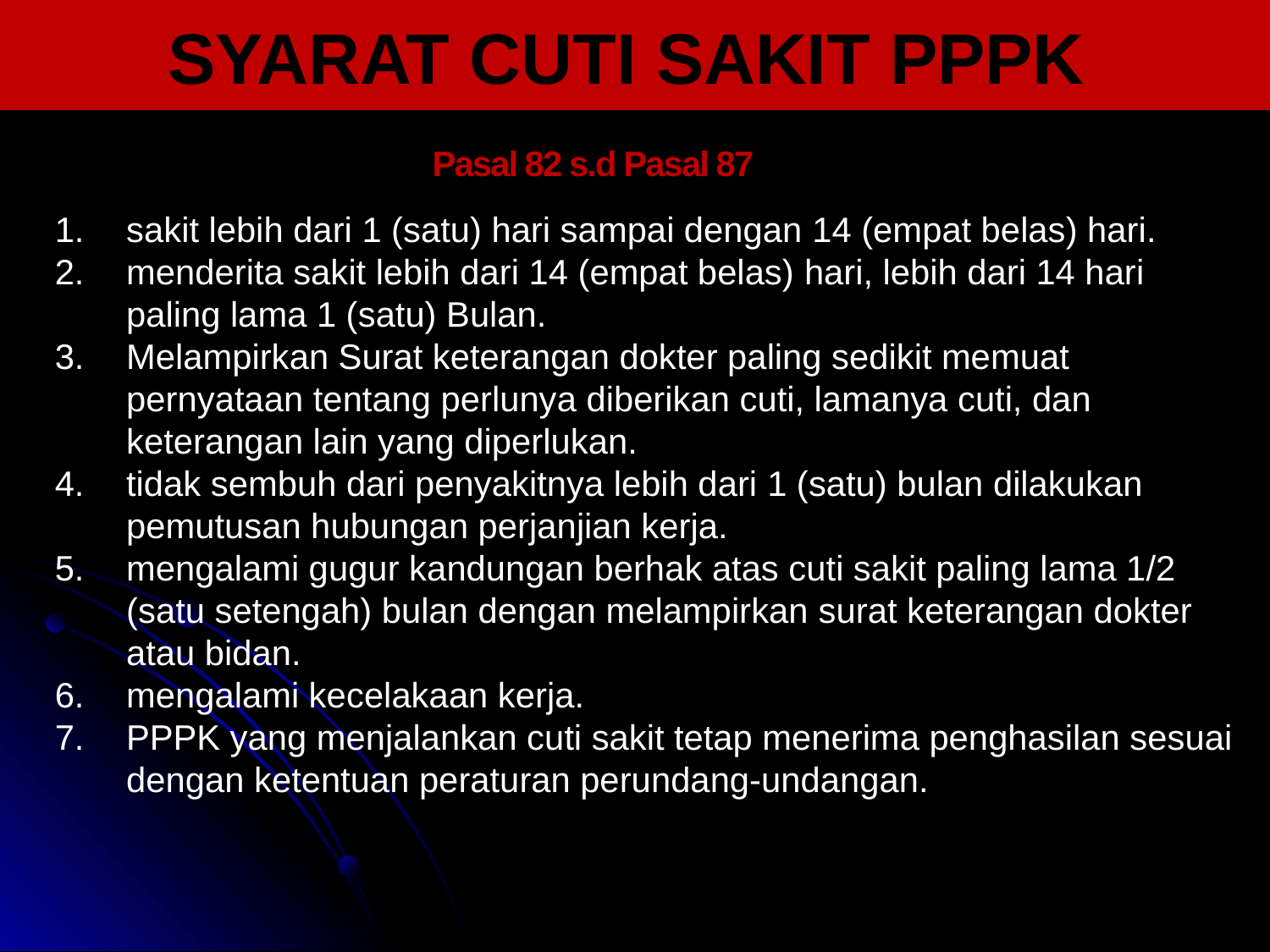

Pasal 82

SYARAT CUTI SAKIT PPPK
Pasal 82 s.d Pasal 87
sakit lebih dari 1 (satu) hari sampai dengan 14 (empat belas) hari.
menderita sakit lebih dari 14 (empat belas) hari, lebih dari 14 hari paling lama 1 (satu) Bulan.
Melampirkan Surat keterangan dokter paling sedikit memuat pernyataan tentang perlunya diberikan cuti, lamanya cuti, dan keterangan lain yang diperlukan.
tidak sembuh dari penyakitnya lebih dari 1 (satu) bulan dilakukan pemutusan hubungan perjanjian kerja.
mengalami gugur kandungan berhak atas cuti sakit paling lama 1/2 (satu setengah) bulan dengan melampirkan surat keterangan dokter atau bidan.
mengalami kecelakaan kerja.
PPPK yang menjalankan cuti sakit tetap menerima penghasilan sesuai dengan ketentuan peraturan perundang-undangan.